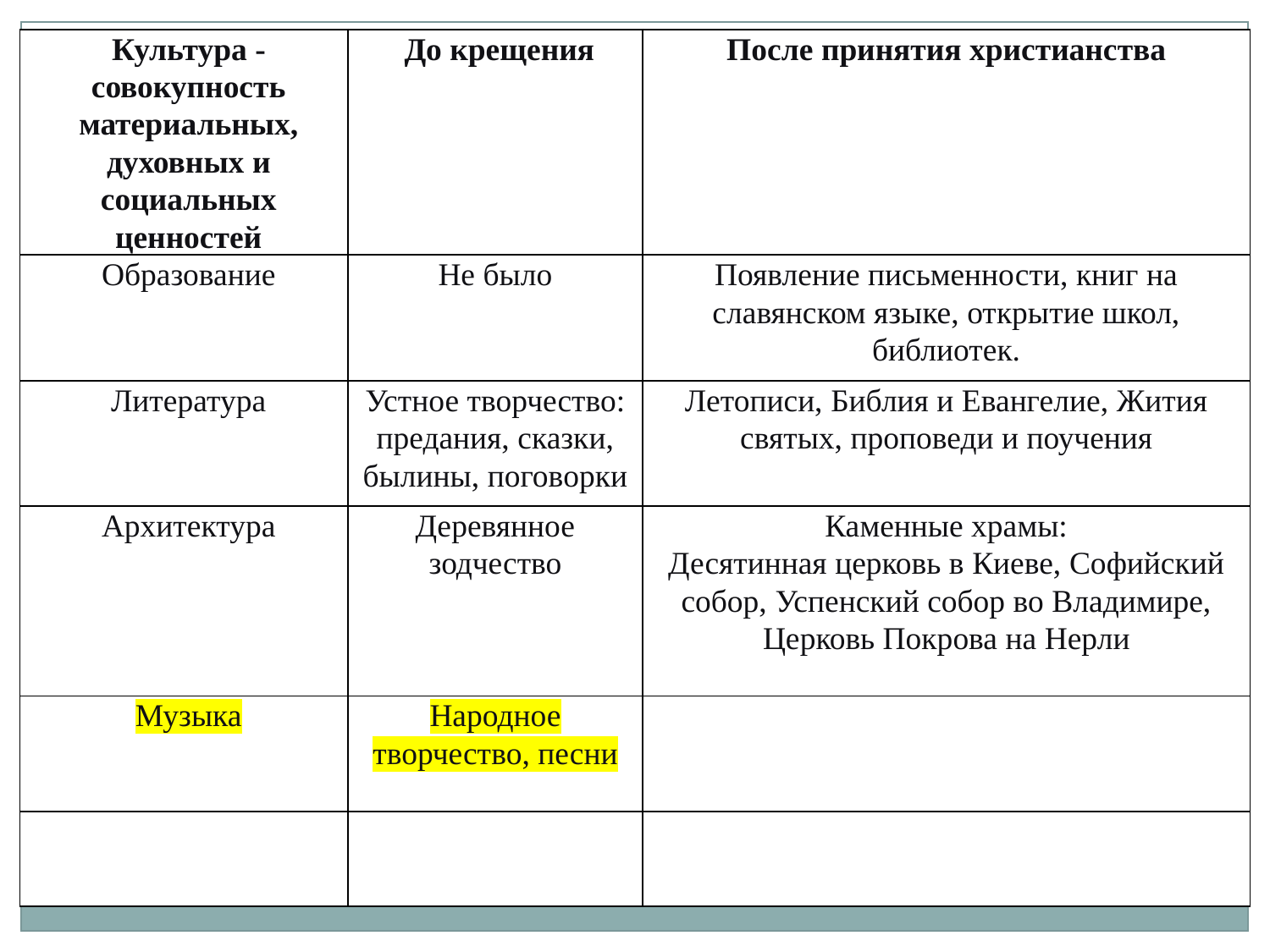

| Культура - совокупность материальных, духовных и социальных ценностей | До крещения | После принятия христианства |
| --- | --- | --- |
| Образование | Не было | Появление письменности, книг на славянском языке, открытие школ, библиотек. |
| Литература | Устное творчество: предания, сказки, былины, поговорки | Летописи, Библия и Евангелие, Жития святых, проповеди и поучения |
| Архитектура | Деревянное зодчество | Каменные храмы: Десятинная церковь в Киеве, Софийский собор, Успенский собор во Владимире, Церковь Покрова на Нерли |
| Музыка | Народное творчество, песни |  |
|  |  |  |